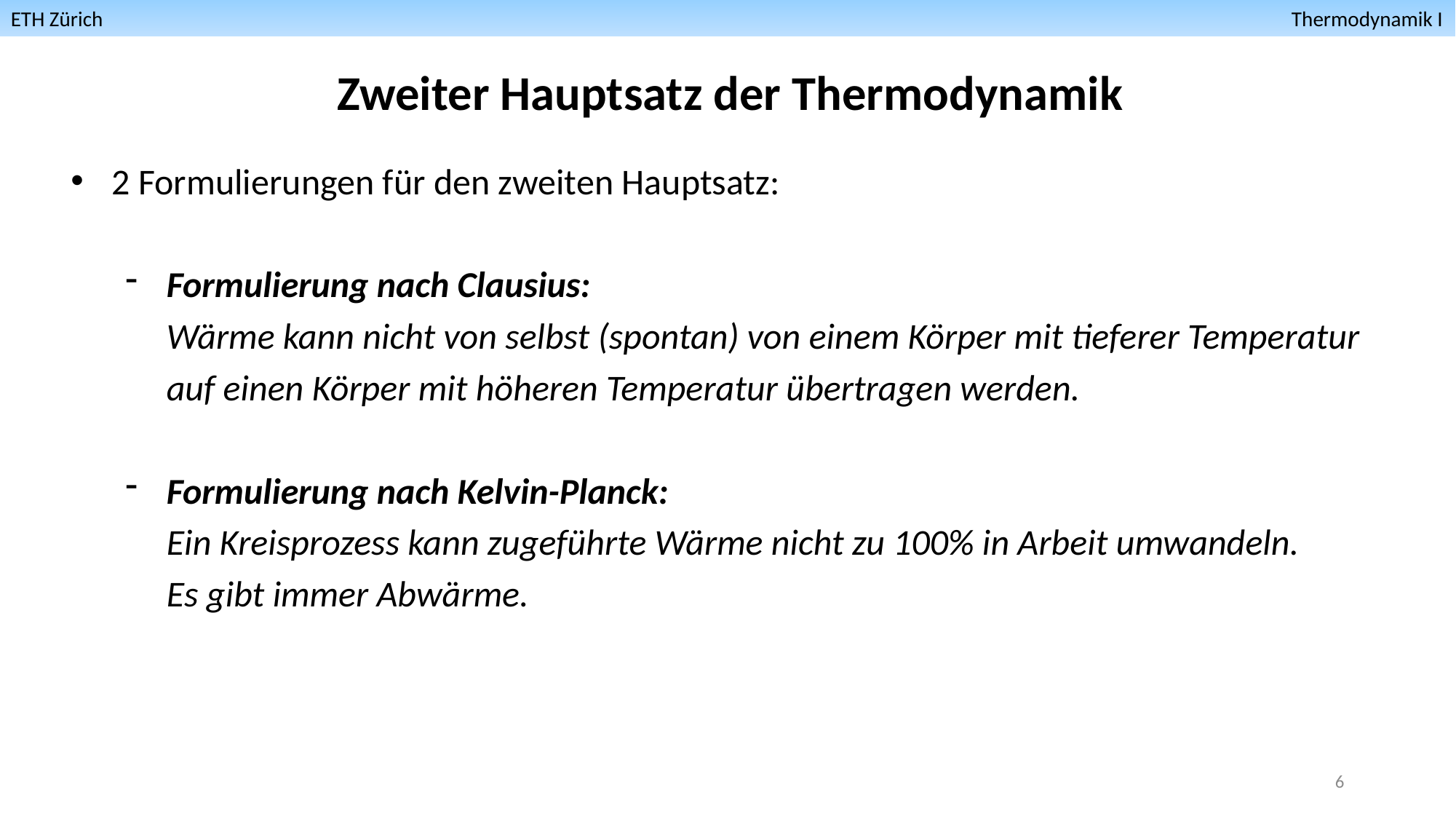

ETH Zürich											                 Thermodynamik I
Zweiter Hauptsatz der Thermodynamik
2 Formulierungen für den zweiten Hauptsatz:
Formulierung nach Clausius:
Wärme kann nicht von selbst (spontan) von einem Körper mit tieferer Temperatur auf einen Körper mit höheren Temperatur übertragen werden.
Formulierung nach Kelvin-Planck:
Ein Kreisprozess kann zugeführte Wärme nicht zu 100% in Arbeit umwandeln.        Es gibt immer Abwärme.

6